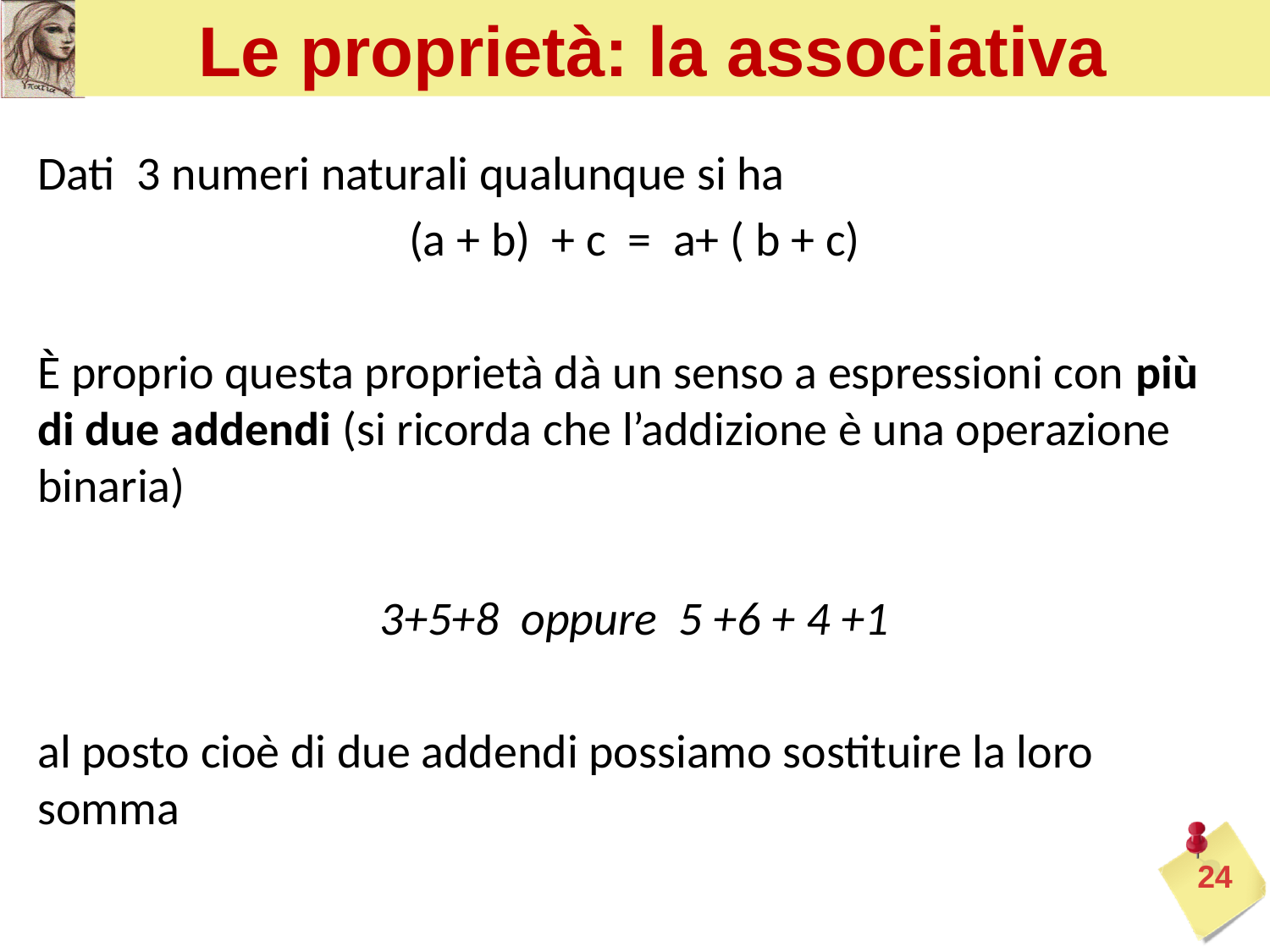

# Le proprietà: la associativa
Dati  3 numeri naturali qualunque si ha
(a + b)  + c  =  a+ ( b + c)

È proprio questa proprietà dà un senso a espressioni con più di due addendi (si ricorda che l’addizione è una operazione binaria)

3+5+8  oppure  5 +6 + 4 +1

al posto cioè di due addendi possiamo sostituire la loro somma